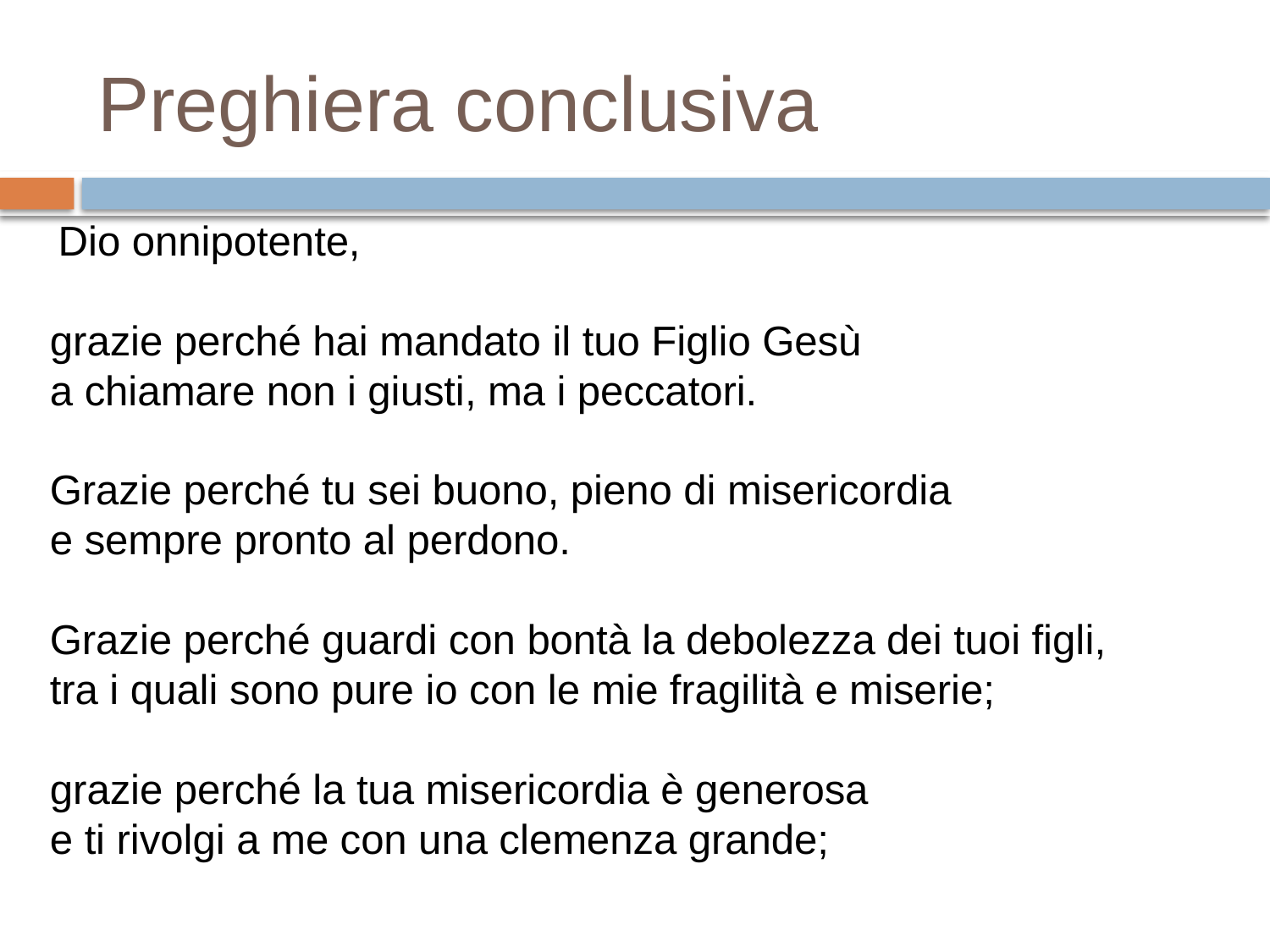

# Preghiera conclusiva
    Dio onnipotente, 
grazie perché hai mandato il tuo Figlio Gesù 
a chiamare non i giusti, ma i peccatori. 
Grazie perché tu sei buono, pieno di misericordia 
e sempre pronto al perdono. 
Grazie perché guardi con bontà la debolezza dei tuoi figli, 
tra i quali sono pure io con le mie fragilità e miserie; 
grazie perché la tua misericordia è generosa 
e ti rivolgi a me con una clemenza grande;